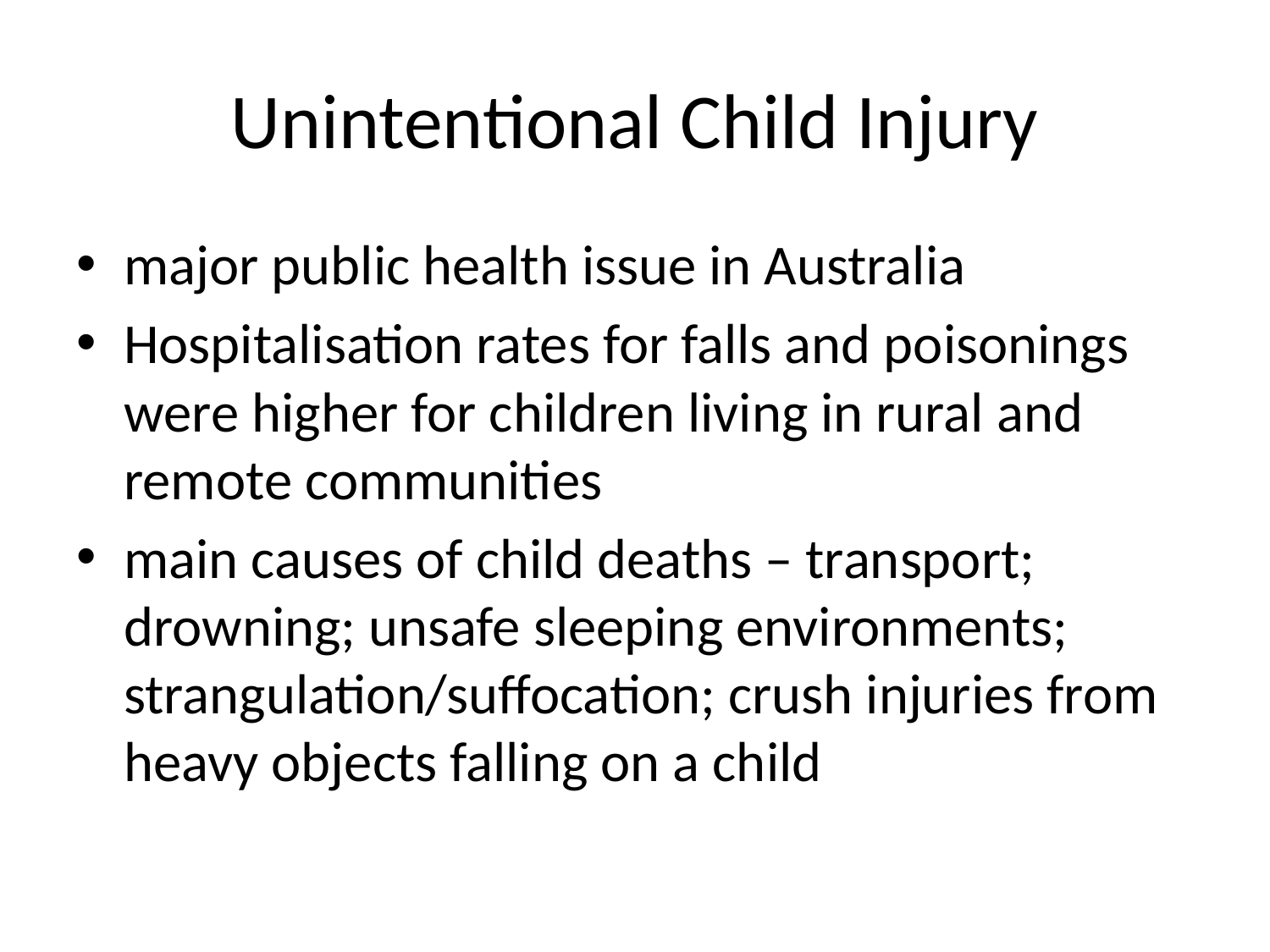

# Unintentional Child Injury
major public health issue in Australia
Hospitalisation rates for falls and poisonings were higher for children living in rural and remote communities
main causes of child deaths – transport; drowning; unsafe sleeping environments; strangulation/suffocation; crush injuries from heavy objects falling on a child